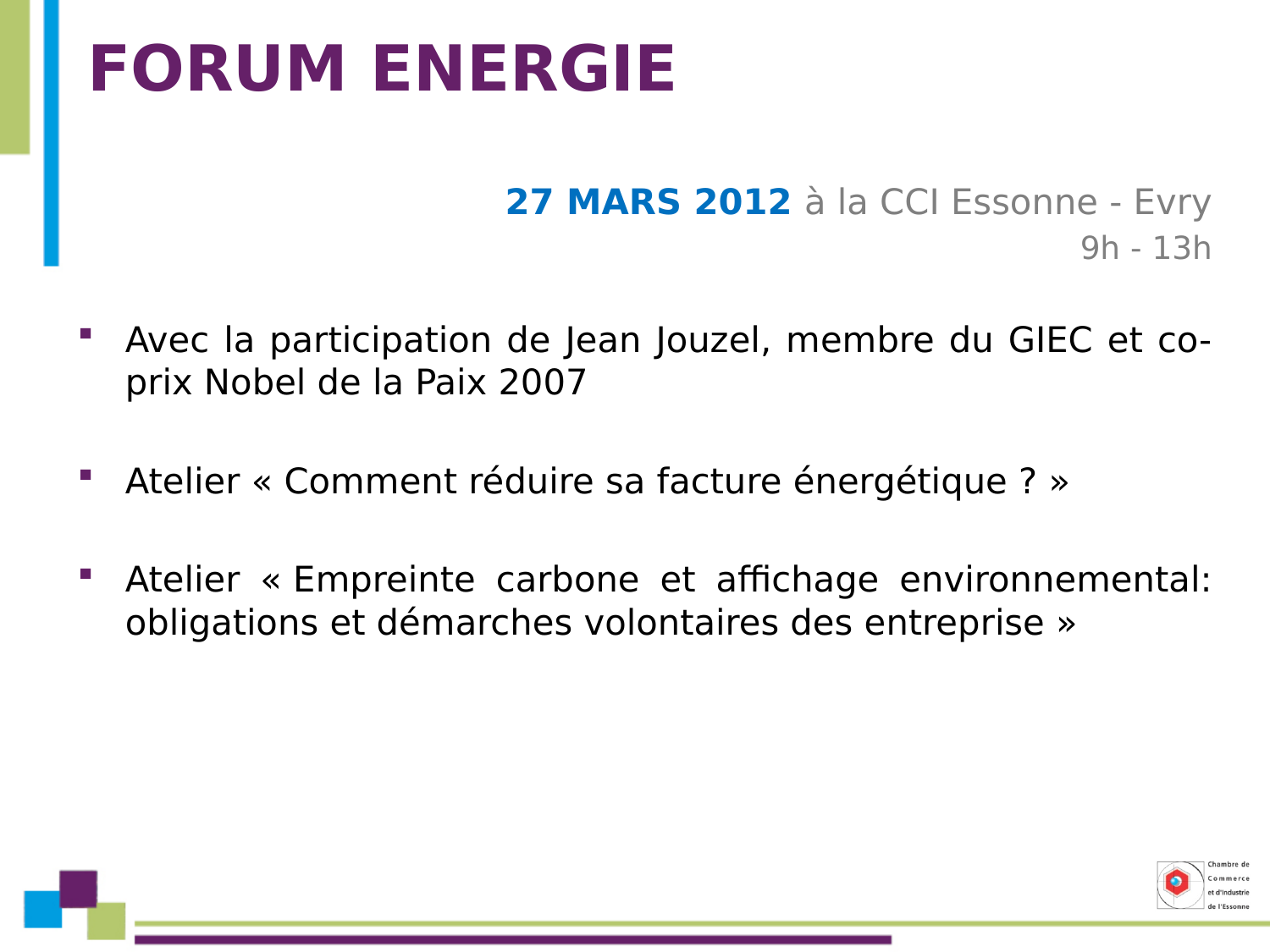

# FORUM ENERGIE

27 MARS 2012 à la CCI Essonne - Evry
9h - 13h

Avec la participation de Jean Jouzel, membre du GIEC et co-prix Nobel de la Paix 2007

Atelier « Comment réduire sa facture énergétique ? »

Atelier « Empreinte carbone et affichage environnemental: obligations et démarches volontaires des entreprise »